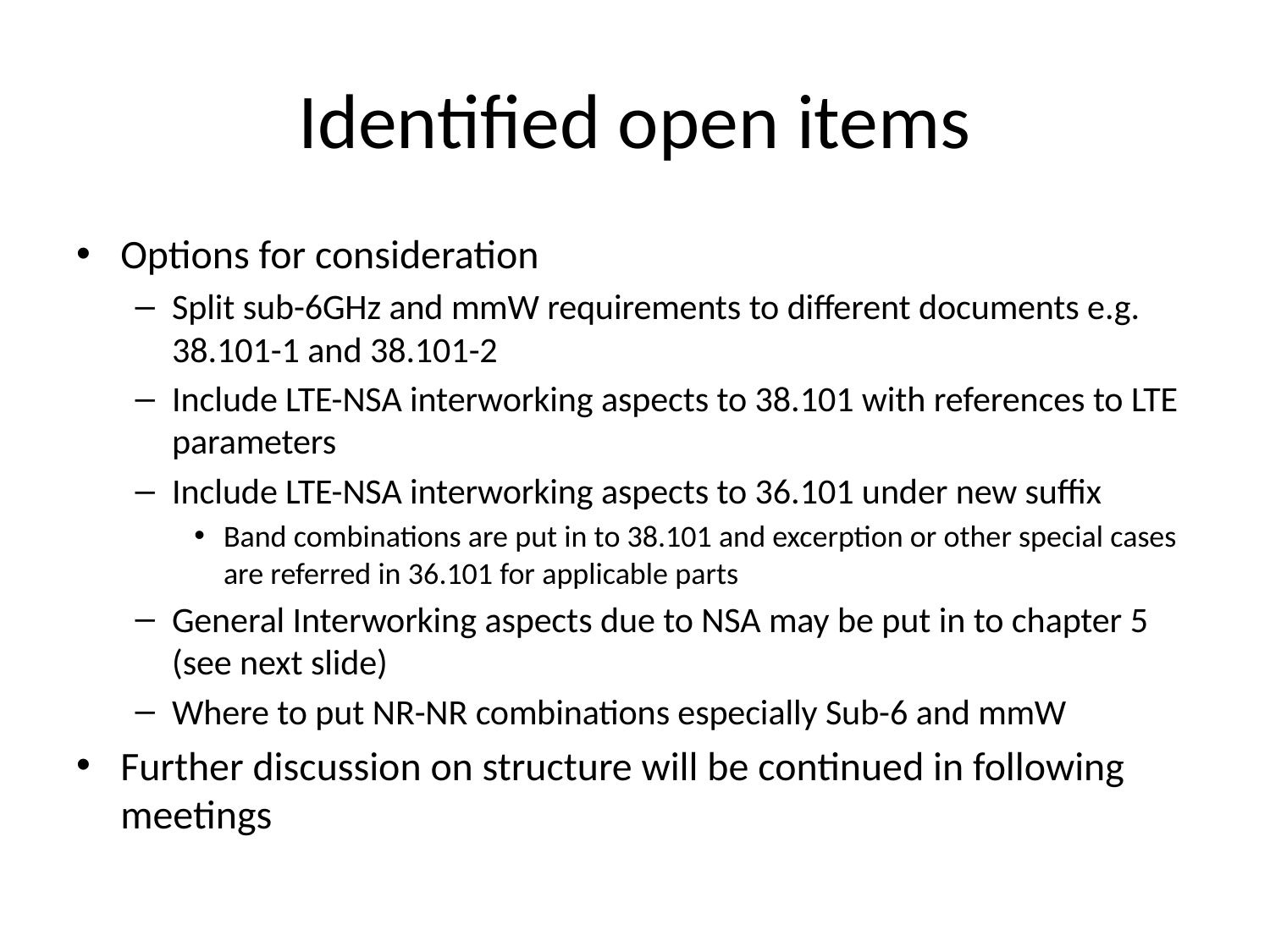

# Identified open items
Options for consideration
Split sub-6GHz and mmW requirements to different documents e.g. 38.101-1 and 38.101-2
Include LTE-NSA interworking aspects to 38.101 with references to LTE parameters
Include LTE-NSA interworking aspects to 36.101 under new suffix
Band combinations are put in to 38.101 and excerption or other special cases are referred in 36.101 for applicable parts
General Interworking aspects due to NSA may be put in to chapter 5 (see next slide)
Where to put NR-NR combinations especially Sub-6 and mmW
Further discussion on structure will be continued in following meetings